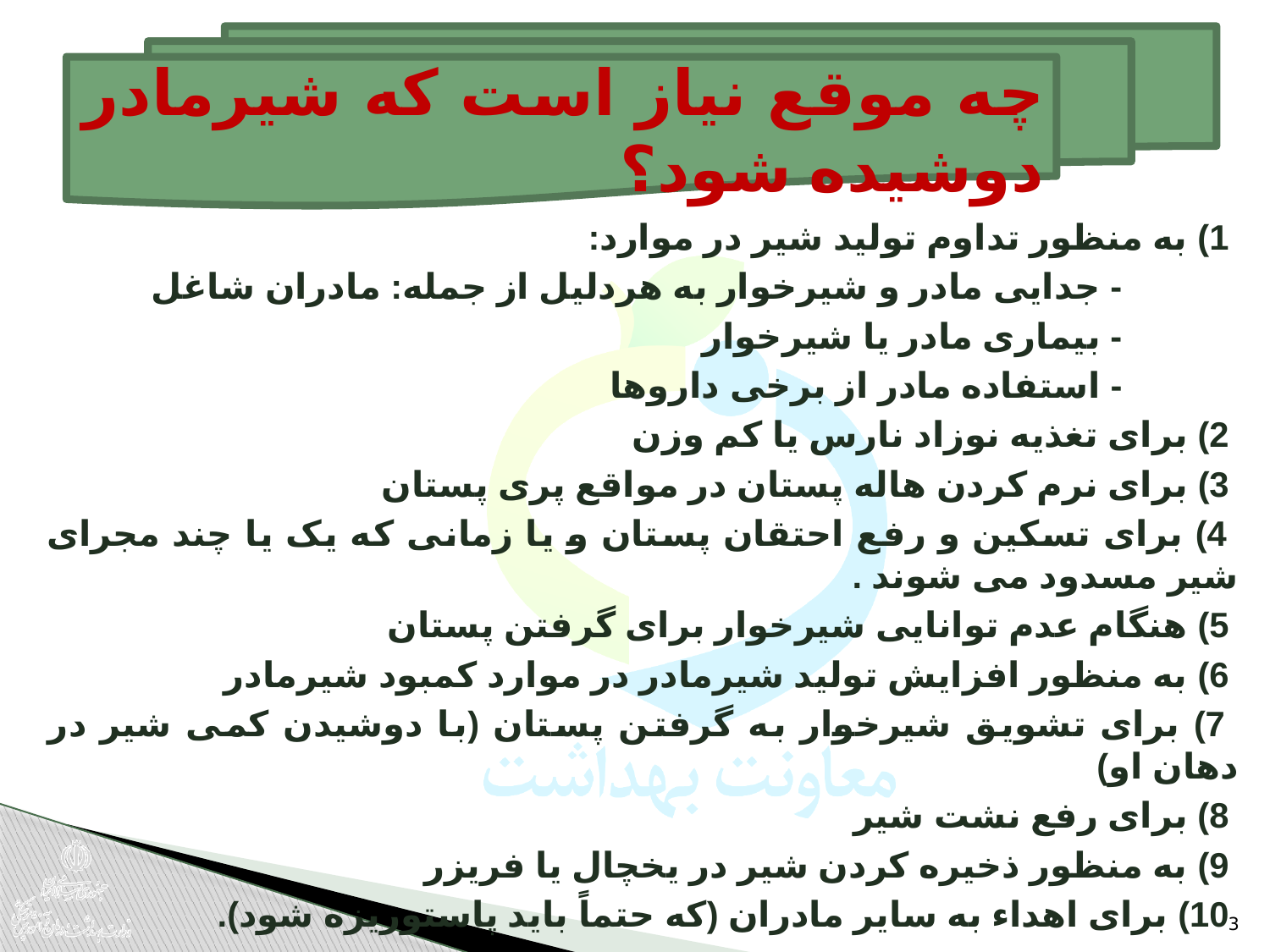

چه موقع نیاز است که شیرمادر دوشیده شود؟
 1) به منظور تداوم تولید شیر در موارد:
            - جدایی مادر و شیرخوار به هردلیل از جمله: مادران شاغل
            - بیماری مادر یا شیرخوار
            - استفاده مادر از برخی داروها
 2) برای تغذیه نوزاد نارس یا کم وزن
 3) برای نرم کردن هاله پستان در مواقع پری پستان
 4) برای تسکین و رفع احتقان پستان و یا زمانی که یک یا چند مجرای شیر مسدود می شوند .
 5) هنگام عدم توانایی شیرخوار برای گرفتن پستان
 6) به منظور افزایش تولید شیرمادر در موارد کمبود شیرمادر
 7) برای تشویق شیرخوار به گرفتن پستان (با دوشیدن کمی شیر در دهان او)
 8) برای رفع نشت شیر
 9) به منظور ذخیره کردن شیر در یخچال یا فریزر
 10) برای اهداء به سایر مادران (که حتماً باید پاستوریزه شود).

3